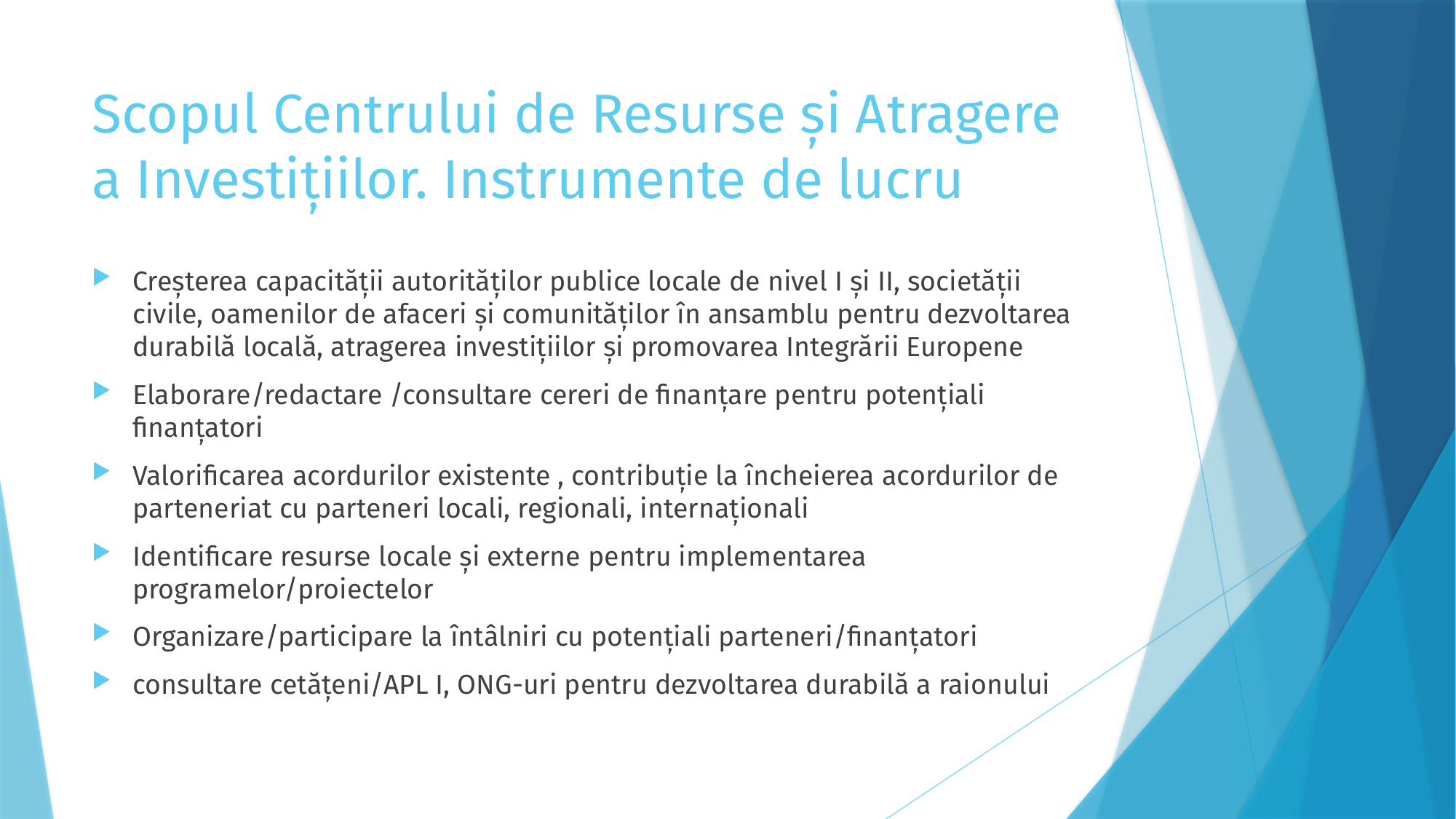

# Scopul Centrului de Resurse și Atragere a Investițiilor. Instrumente de lucru
Creșterea capacității autorităților publice locale de nivel I și II, societății civile, oamenilor de afaceri și comunităților în ansamblu pentru dezvoltarea durabilă locală, atragerea investițiilor și promovarea Integrării Europene
Elaborare/redactare /consultare cereri de finanțare pentru potențiali finanțatori
Valorificarea acordurilor existente , contribuție la încheierea acordurilor de parteneriat cu parteneri locali, regionali, internaționali
Identificare resurse locale și externe pentru implementarea programelor/proiectelor
Organizare/participare la întâlniri cu potențiali parteneri/finanțatori
consultare cetățeni/APL I, ONG-uri pentru dezvoltarea durabilă a raionului